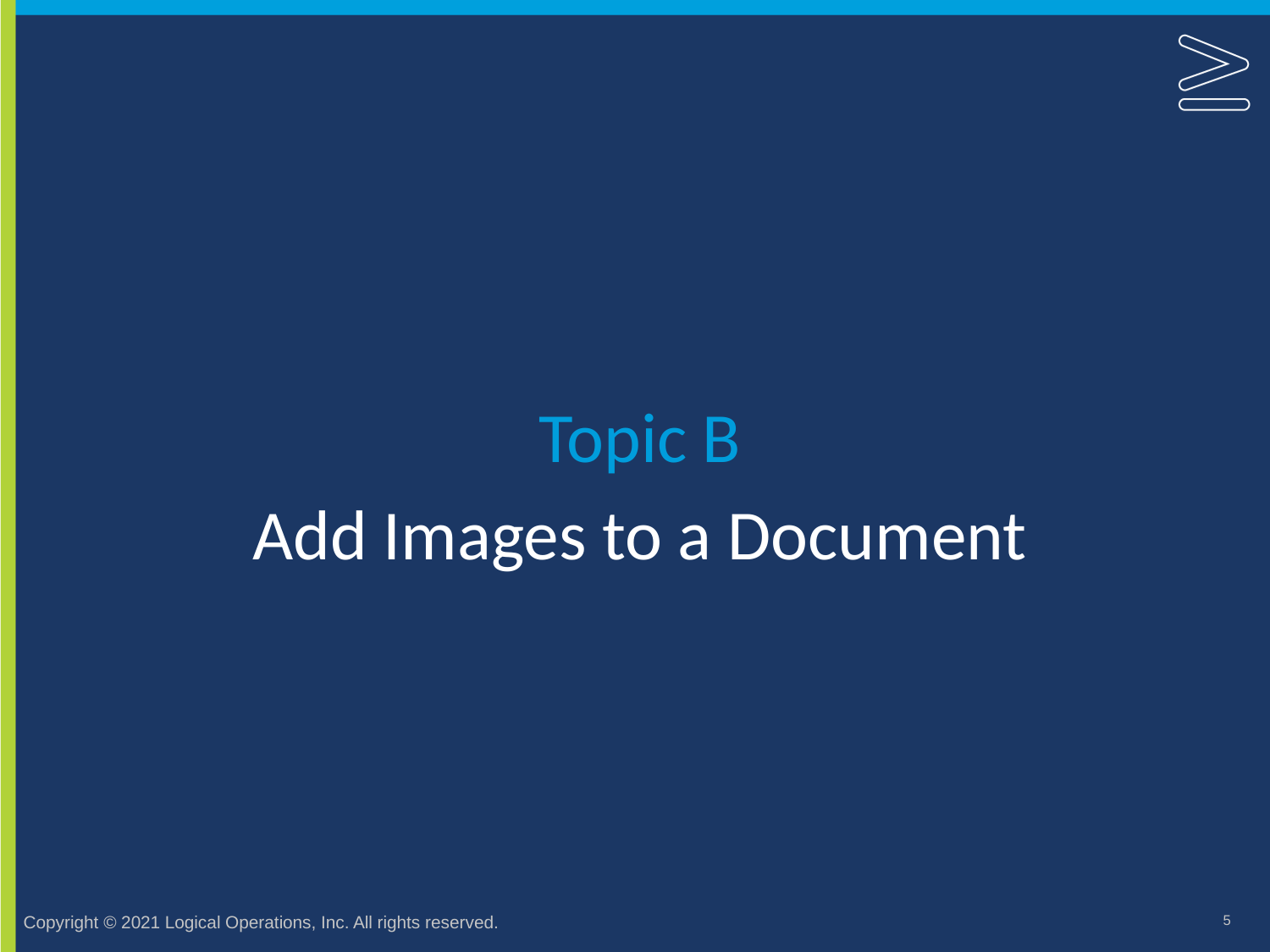

Topic B
# Add Images to a Document
5